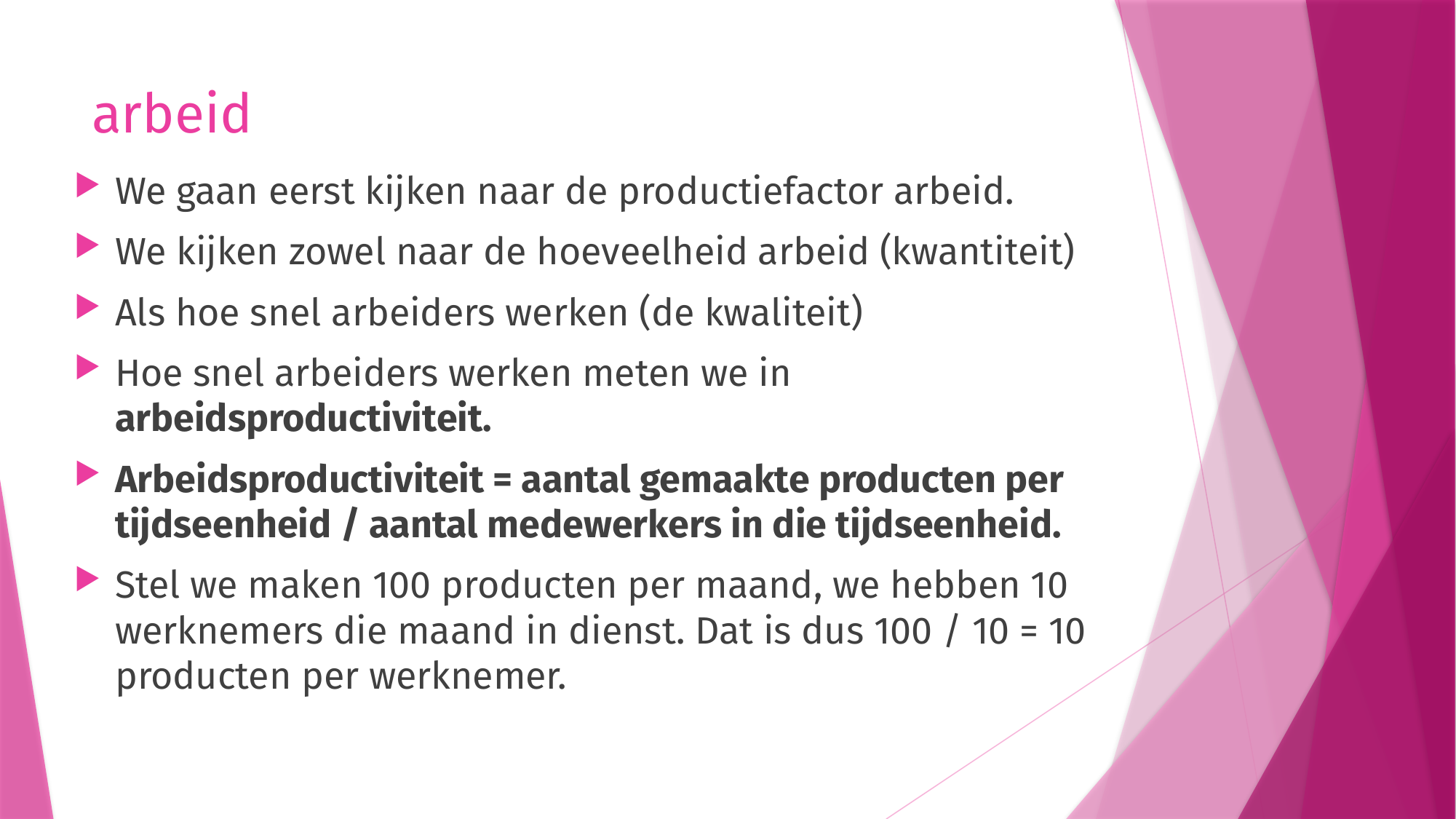

# arbeid
We gaan eerst kijken naar de productiefactor arbeid.
We kijken zowel naar de hoeveelheid arbeid (kwantiteit)
Als hoe snel arbeiders werken (de kwaliteit)
Hoe snel arbeiders werken meten we in arbeidsproductiviteit.
Arbeidsproductiviteit = aantal gemaakte producten per tijdseenheid / aantal medewerkers in die tijdseenheid.
Stel we maken 100 producten per maand, we hebben 10 werknemers die maand in dienst. Dat is dus 100 / 10 = 10 producten per werknemer.